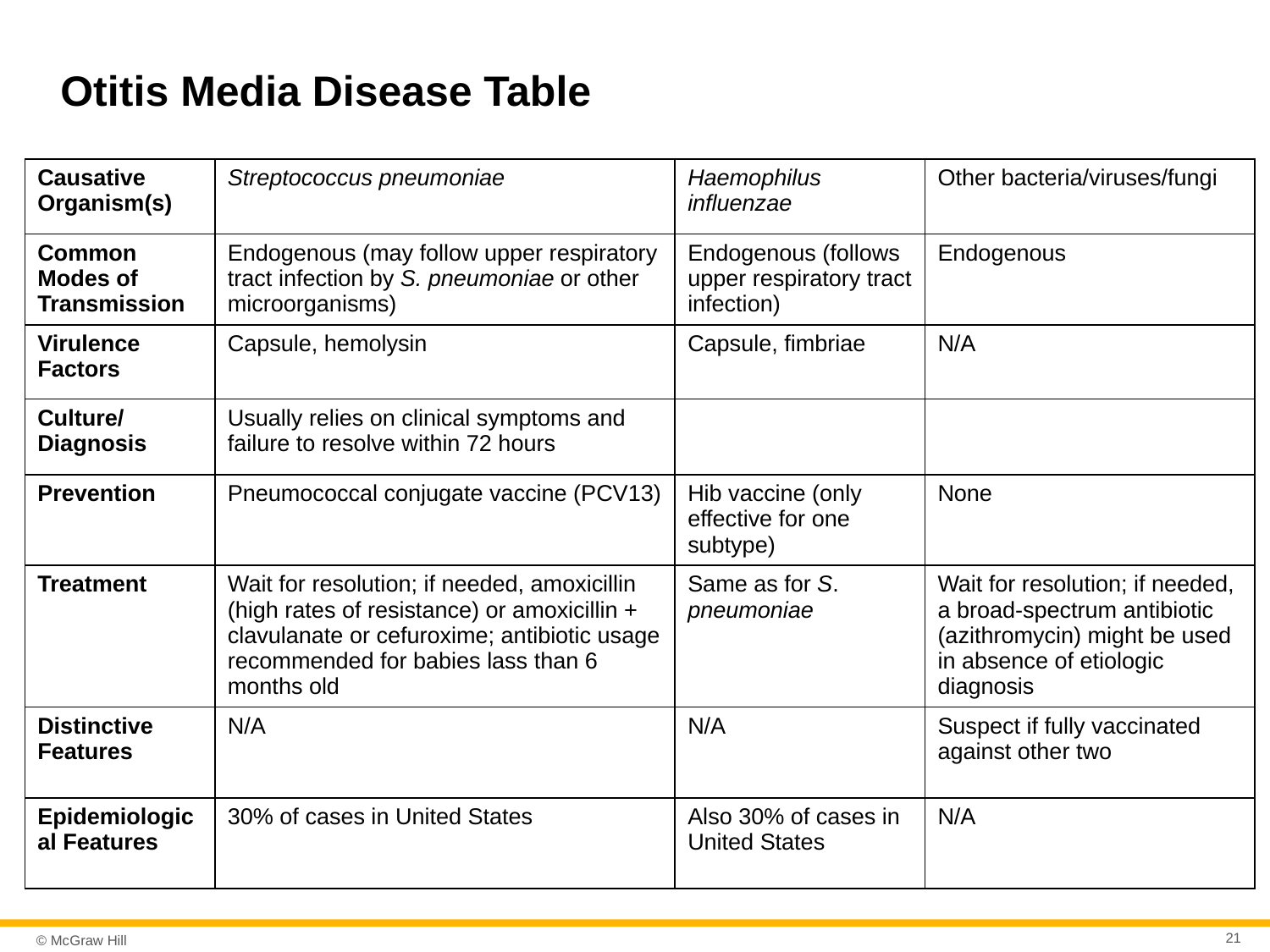

# Otitis Media Disease Table
| Causative Organism(s) | Streptococcus pneumoniae | Haemophilus influenzae | Other bacteria/viruses/fungi |
| --- | --- | --- | --- |
| Common Modes of Transmission | Endogenous (may follow upper respiratory tract infection by S. pneumoniae or other microorganisms) | Endogenous (follows upper respiratory tract infection) | Endogenous |
| Virulence Factors | Capsule, hemolysin | Capsule, fimbriae | N/A |
| Culture/ Diagnosis | Usually relies on clinical symptoms and failure to resolve within 72 hours |  |  |
| Prevention | Pneumococcal conjugate vaccine (PCV13) | Hib vaccine (only effective for one subtype) | None |
| Treatment | Wait for resolution; if needed, amoxicillin (high rates of resistance) or amoxicillin + clavulanate or cefuroxime; antibiotic usage recommended for babies lass than 6 months old | Same as for S. pneumoniae | Wait for resolution; if needed, a broad-spectrum antibiotic (azithromycin) might be used in absence of etiologic diagnosis |
| Distinctive Features | N/A | N/A | Suspect if fully vaccinated against other two |
| Epidemiological Features | 30% of cases in United States | Also 30% of cases in United States | N/A |